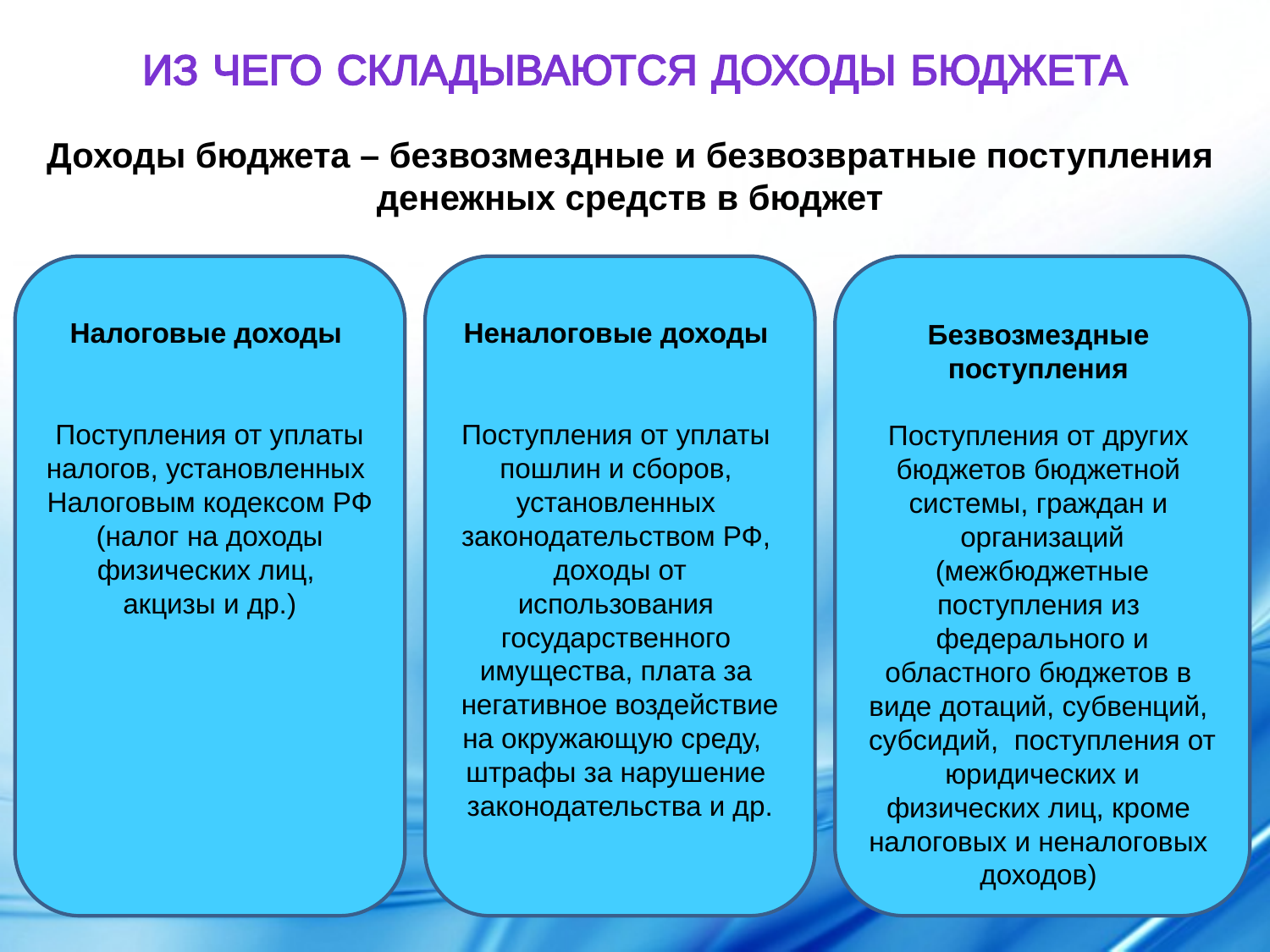

Из чего складываются доходы бюджета
Доходы бюджета – безвозмездные и безвозвратные поступления
денежных средств в бюджет

Налоговые доходы

Поступления от уплаты налогов, установленных
Налоговым кодексом РФ
(налог на доходы физических лиц,
 акцизы и др.)

Неналоговые доходы

Поступления от уплаты
пошлин и сборов,
установленных
законодательством РФ,
доходы от использования
государственного
имущества, плата за
негативное воздействие на окружающую среду,
штрафы за нарушение
законодательства и др.

Безвозмездные
поступления

Поступления от других
бюджетов бюджетной
системы, граждан и
организаций (межбюджетные поступления из
федерального и областного бюджетов в
виде дотаций, субвенций,
субсидий,  поступления от  юридических и
физических лиц, кроме
налоговых и неналоговых
доходов)
.
3